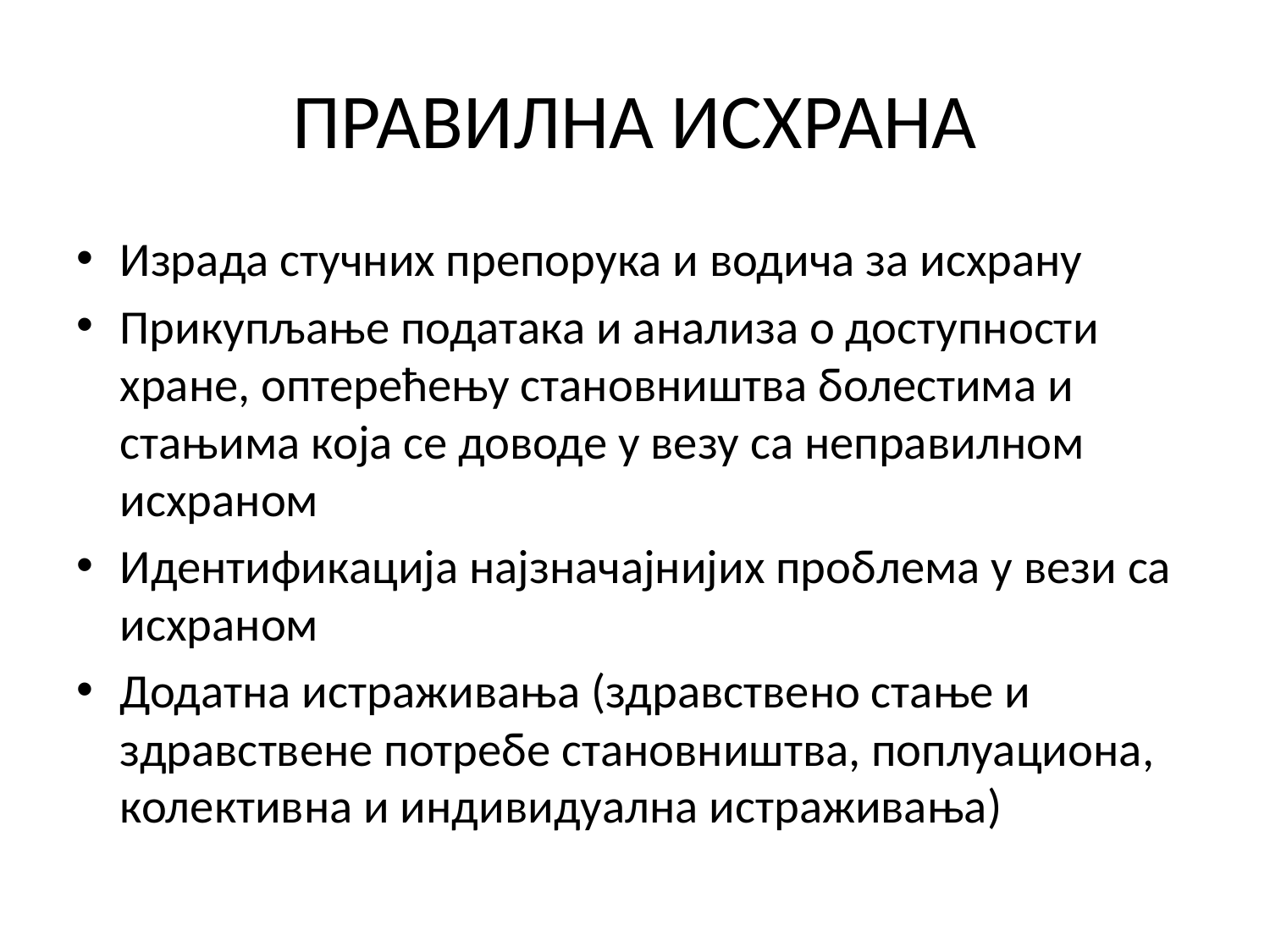

# ПРАВИЛНА ИСХРАНА
Израда стучних препорука и водича за исхрану
Прикупљање података и анализа о доступности хране, оптерећењу становништва болестима и стањима која се доводе у везу са неправилном исхраном
Идентификација најзначајнијих проблема у вези са исхраном
Додатна истраживања (здравствено стање и здравствене потребе становништва, поплуациона, колективна и индивидуална истраживања)